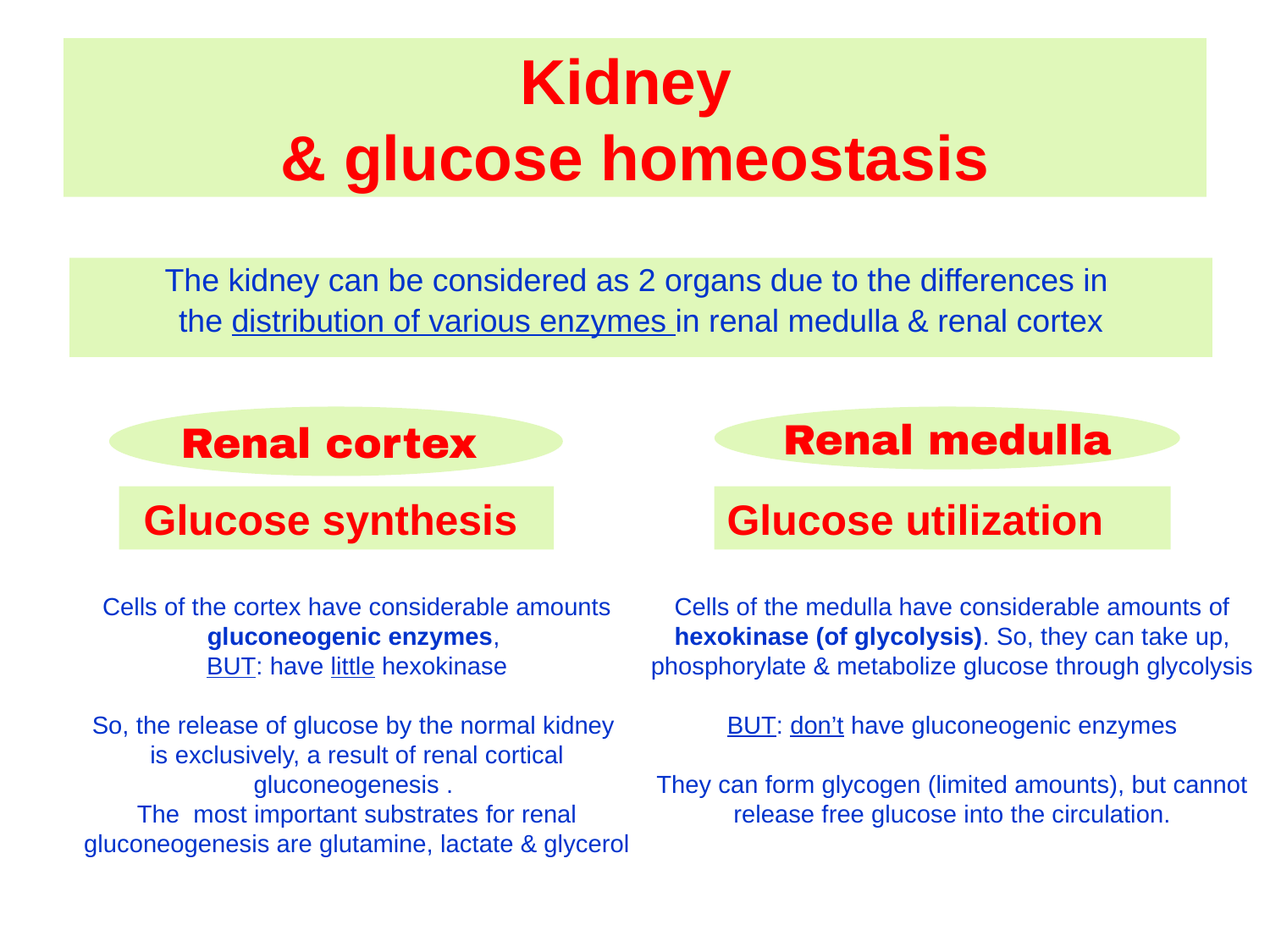

# Kidney & glucose homeostasis
The kidney can be considered as 2 organs due to the differences in
the distribution of various enzymes in renal medulla & renal cortex
Renal cortex
Renal medulla
Glucose synthesis
Glucose utilization
Cells of the cortex have considerable amounts gluconeogenic enzymes,
BUT: have little hexokinase

So, the release of glucose by the normal kidney
 is exclusively, a result of renal cortical
gluconeogenesis .
The  most important substrates for renal gluconeogenesis are glutamine, lactate & glycerol
Cells of the medulla have considerable amounts of hexokinase (of glycolysis). So, they can take up, phosphorylate & metabolize glucose through glycolysis

BUT: don’t have gluconeogenic enzymes

They can form glycogen (limited amounts), but cannot release free glucose into the circulation.